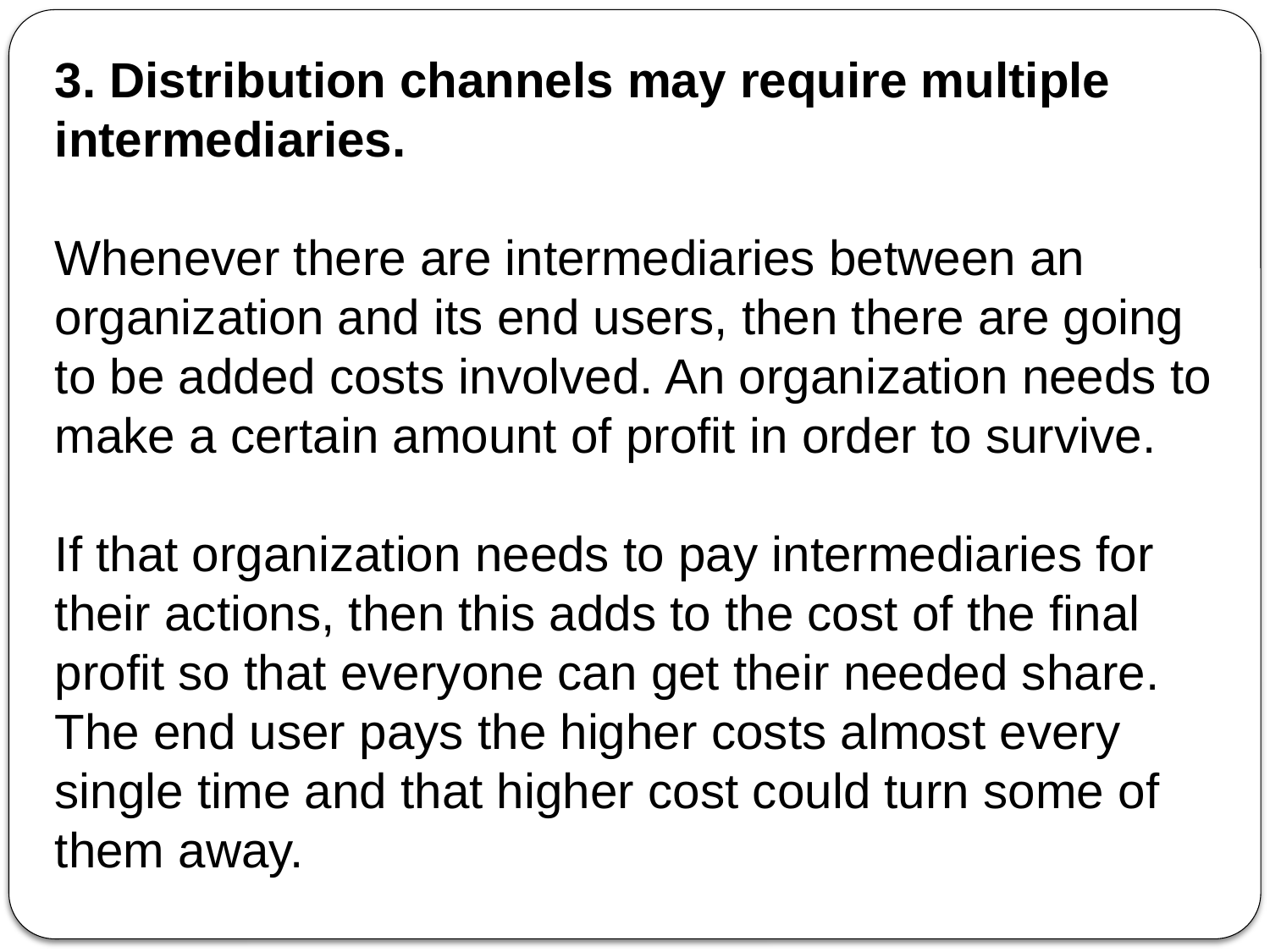

3. Distribution channels may require multiple intermediaries.
Whenever there are intermediaries between an organization and its end users, then there are going to be added costs involved. An organization needs to make a certain amount of profit in order to survive.

If that organization needs to pay intermediaries for their actions, then this adds to the cost of the final profit so that everyone can get their needed share. The end user pays the higher costs almost every single time and that higher cost could turn some of them away.